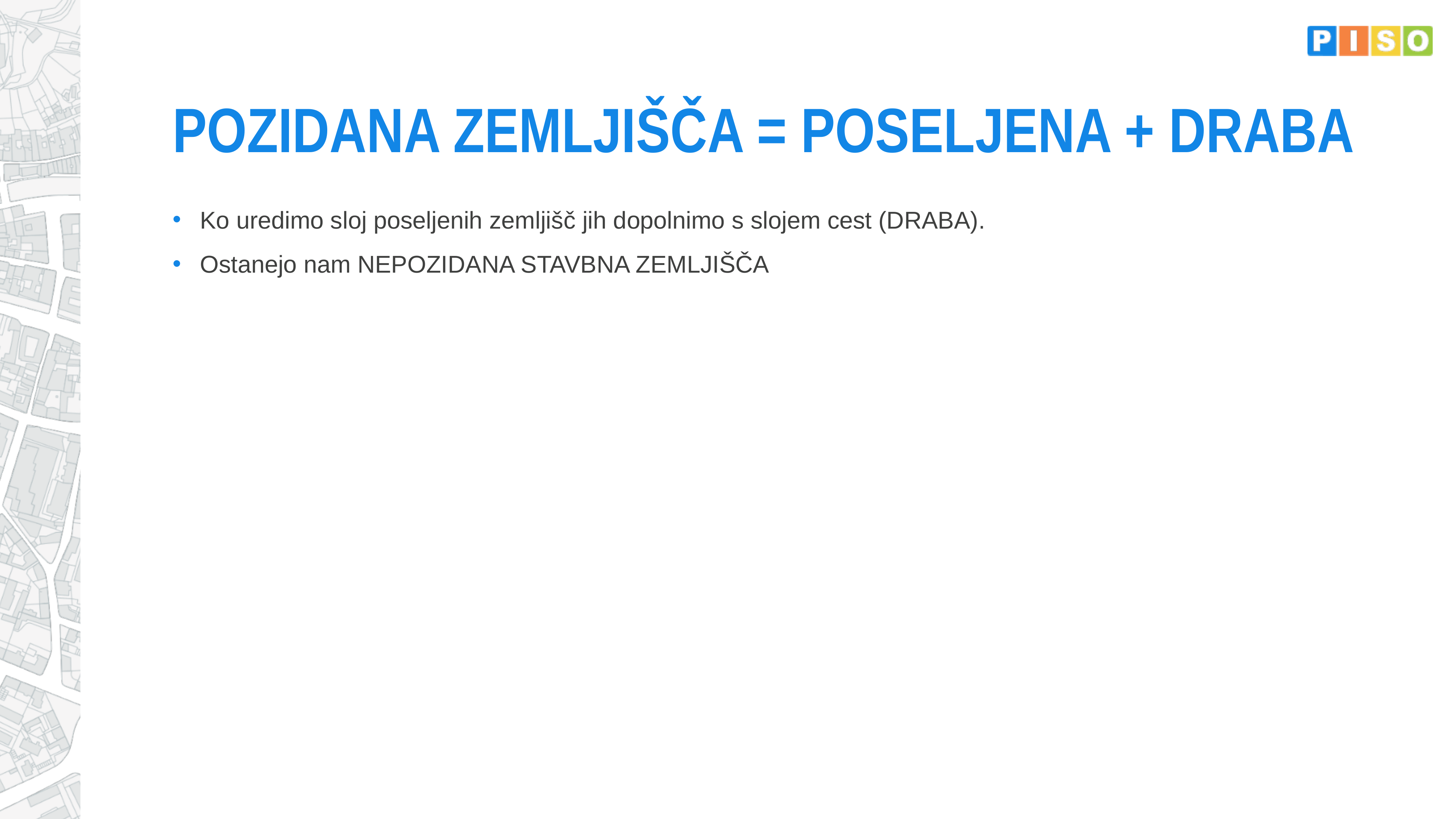

# POZIDANA ZEMLJIŠČA = POSELJENA + DRABA
Ko uredimo sloj poseljenih zemljišč jih dopolnimo s slojem cest (DRABA).
Ostanejo nam NEPOZIDANA STAVBNA ZEMLJIŠČA